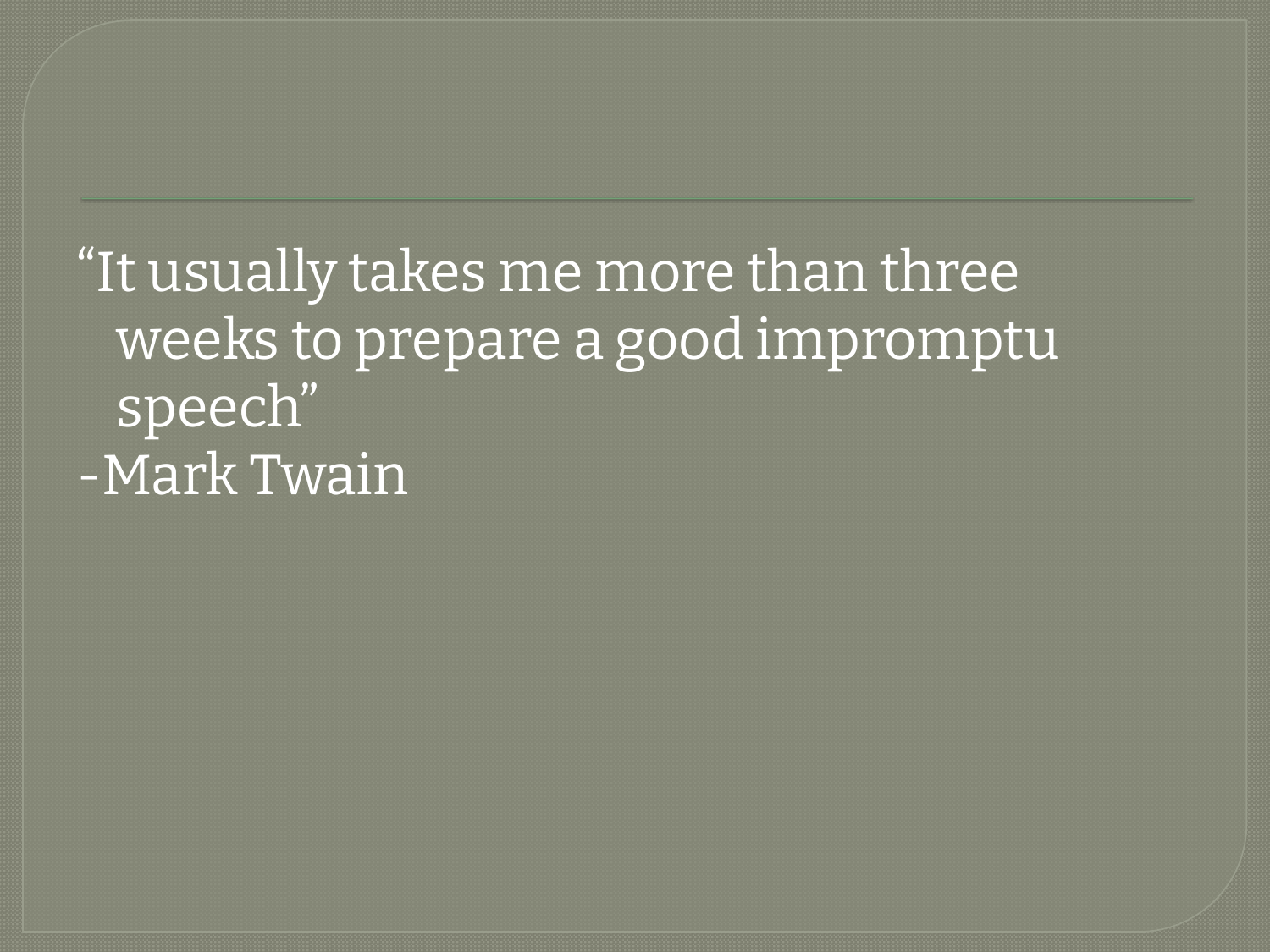

#
“It usually takes me more than three weeks to prepare a good impromptu speech”
-Mark Twain